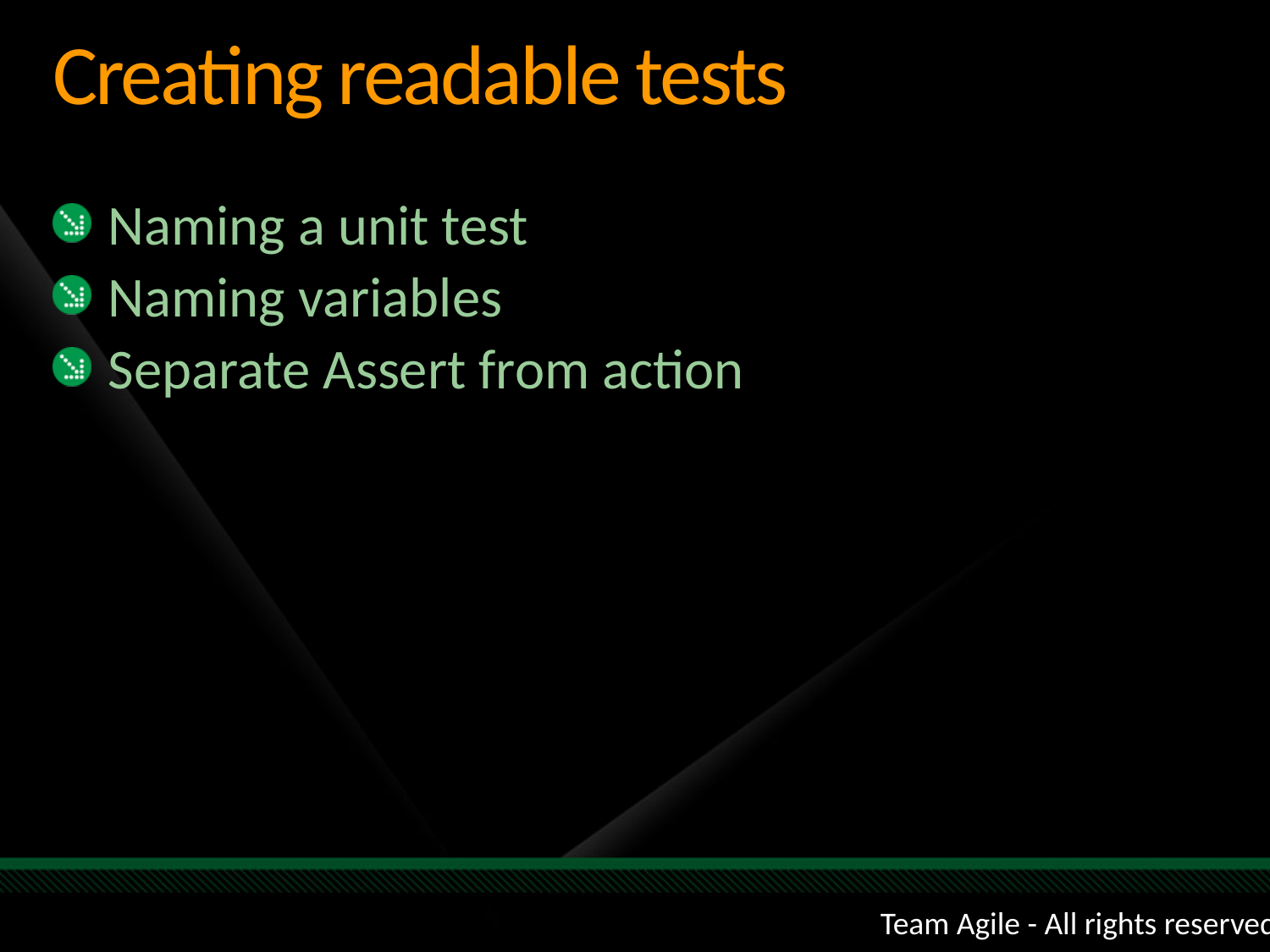

# Creating readable tests
Naming a unit test
Naming variables
Separate Assert from action
Team Agile - All rights reserved